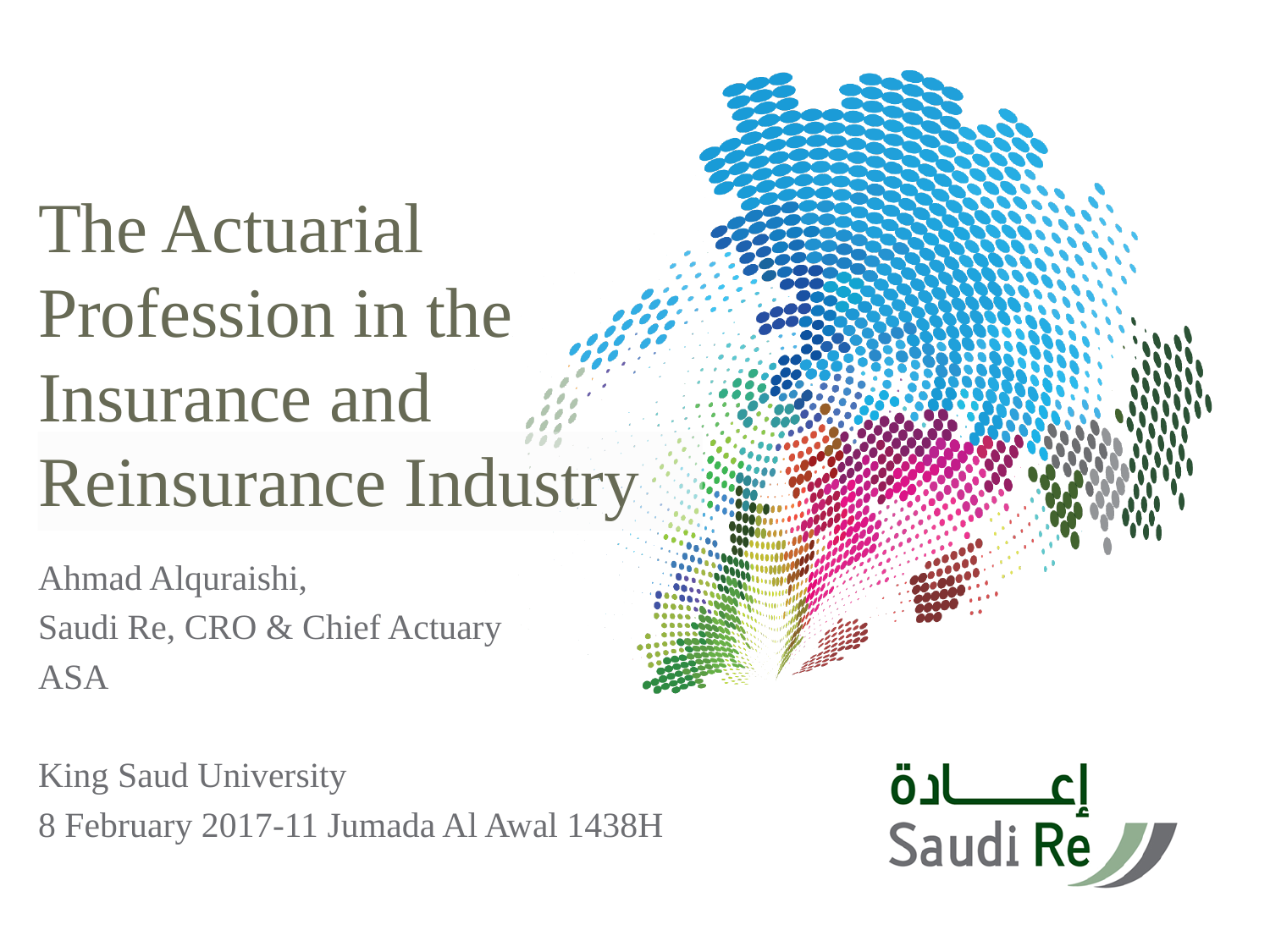

# The Actuarial Profession in the Insurance and Reinsurance Industry
Ahmad Alquraishi,
Saudi Re, CRO & Chief Actuary
ASA

King Saud University
8 February 2017-11 Jumada Al Awal 1438H